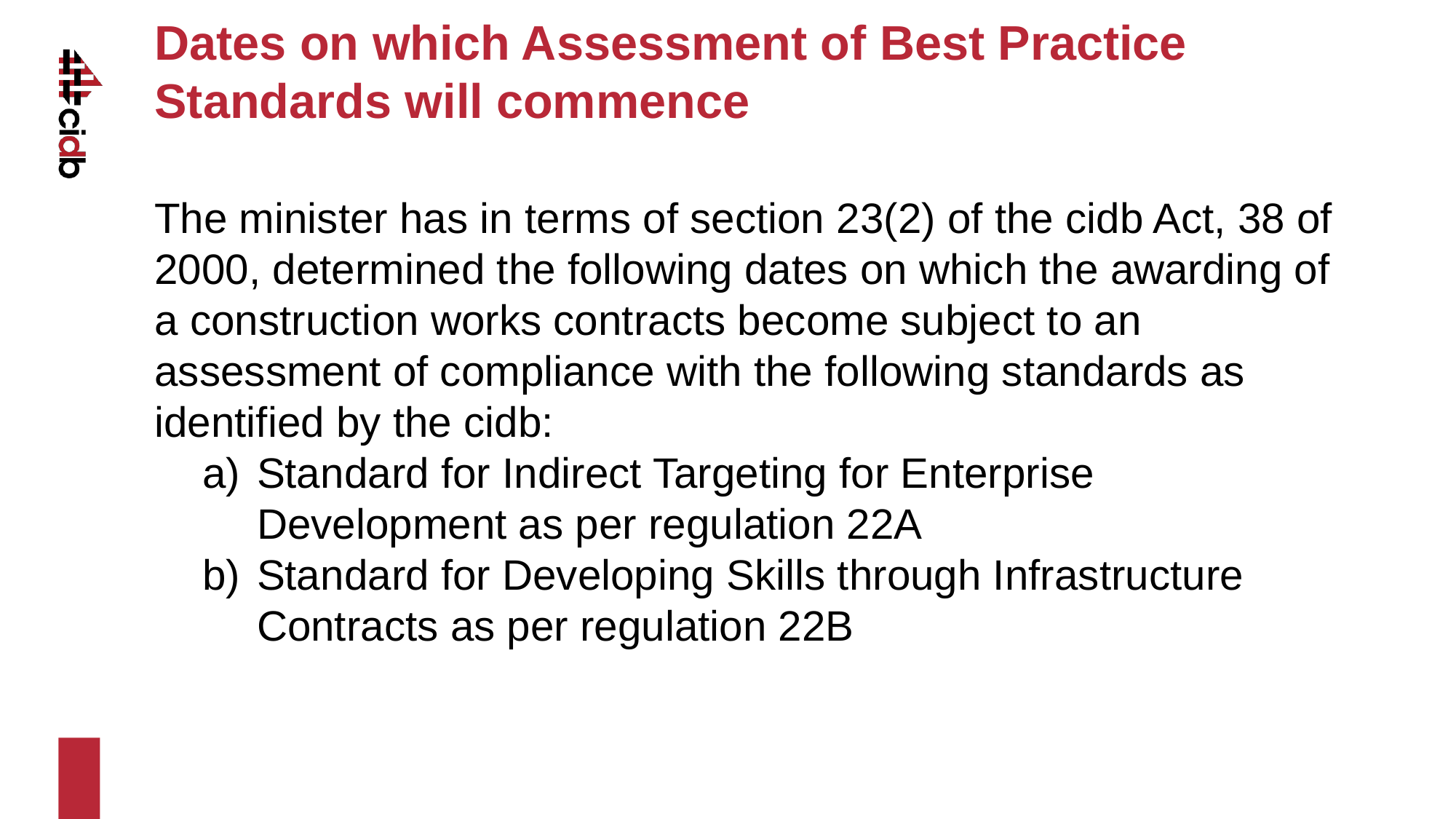

# Dates on which Assessment of Best Practice Standards will commence
The minister has in terms of section 23(2) of the cidb Act, 38 of 2000, determined the following dates on which the awarding of a construction works contracts become subject to an assessment of compliance with the following standards as identified by the cidb:
Standard for Indirect Targeting for Enterprise Development as per regulation 22A
Standard for Developing Skills through Infrastructure Contracts as per regulation 22B